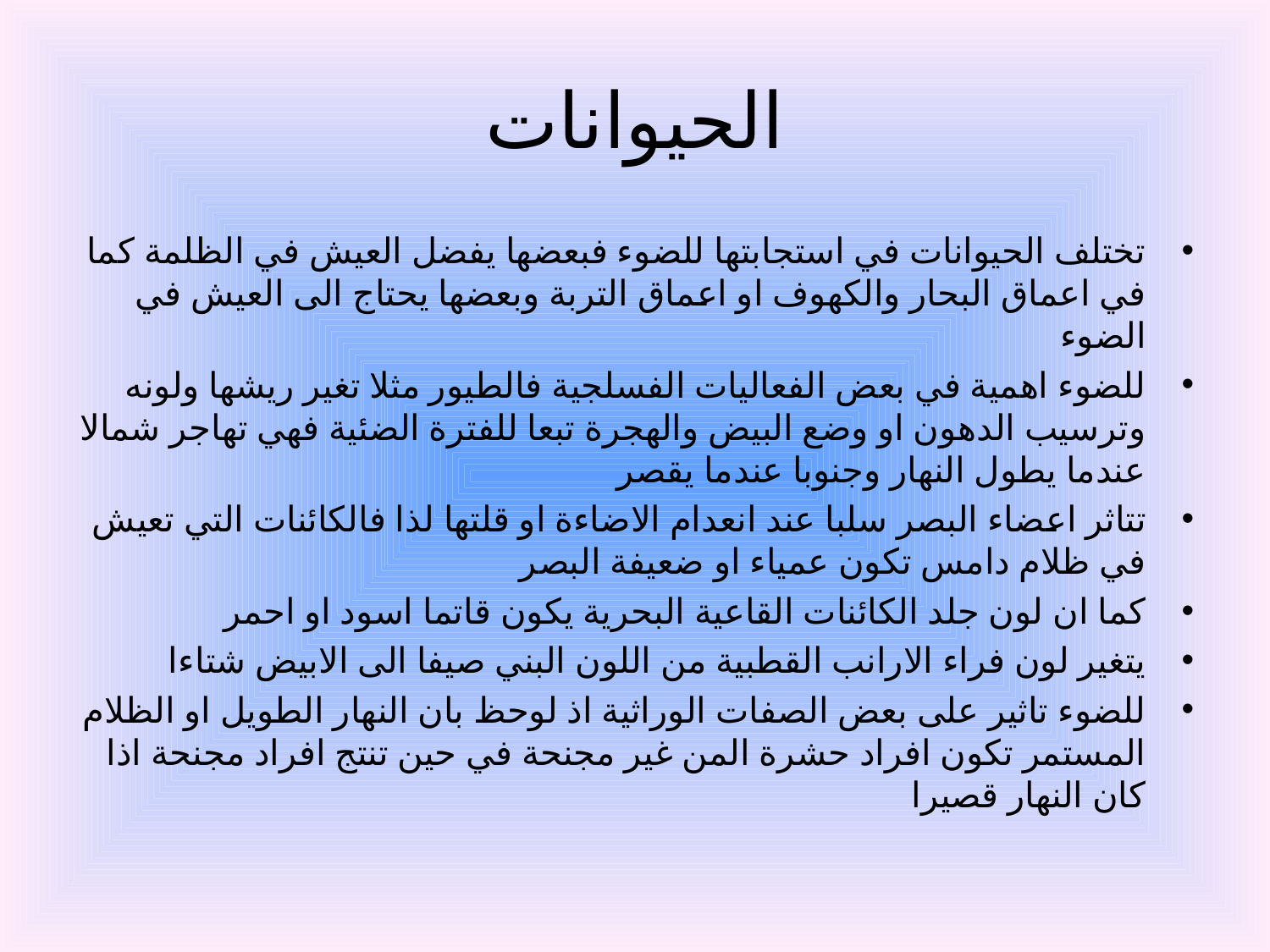

# الحيوانات
تختلف الحيوانات في استجابتها للضوء فبعضها يفضل العيش في الظلمة كما في اعماق البحار والكهوف او اعماق التربة وبعضها يحتاج الى العيش في الضوء
للضوء اهمية في بعض الفعاليات الفسلجية فالطيور مثلا تغير ريشها ولونه وترسيب الدهون او وضع البيض والهجرة تبعا للفترة الضئية فهي تهاجر شمالا عندما يطول النهار وجنوبا عندما يقصر
تتاثر اعضاء البصر سلبا عند انعدام الاضاءة او قلتها لذا فالكائنات التي تعيش في ظلام دامس تكون عمياء او ضعيفة البصر
كما ان لون جلد الكائنات القاعية البحرية يكون قاتما اسود او احمر
يتغير لون فراء الارانب القطبية من اللون البني صيفا الى الابيض شتاءا
للضوء تاثير على بعض الصفات الوراثية اذ لوحظ بان النهار الطويل او الظلام المستمر تكون افراد حشرة المن غير مجنحة في حين تنتج افراد مجنحة اذا كان النهار قصيرا